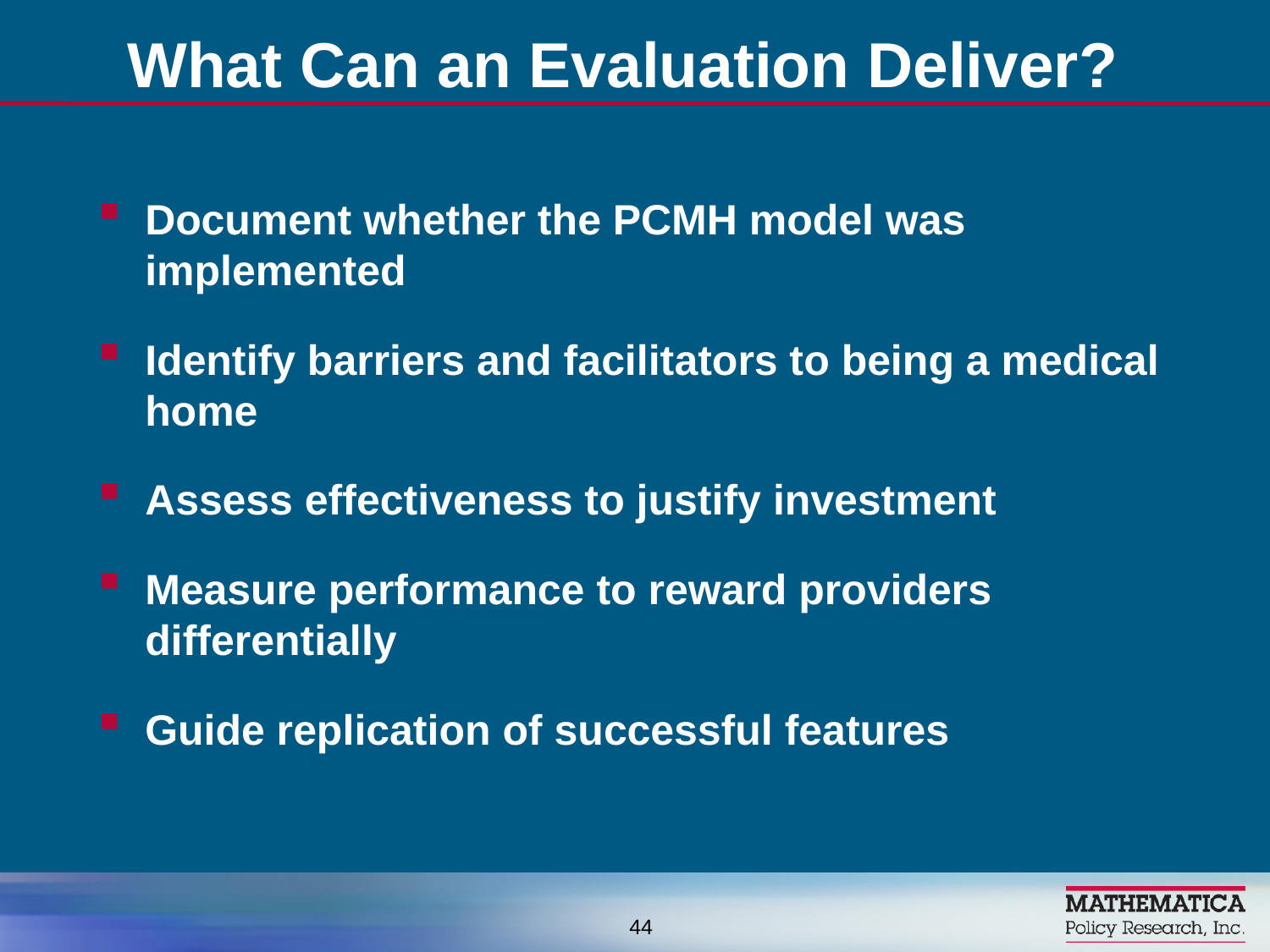

What Can an Evaluation Deliver?

Document whether the PCMH model was implemented
Identify barriers and facilitators to being a medical home
Assess effectiveness to justify investment
Measure performance to reward providers differentially
Guide replication of successful features
44